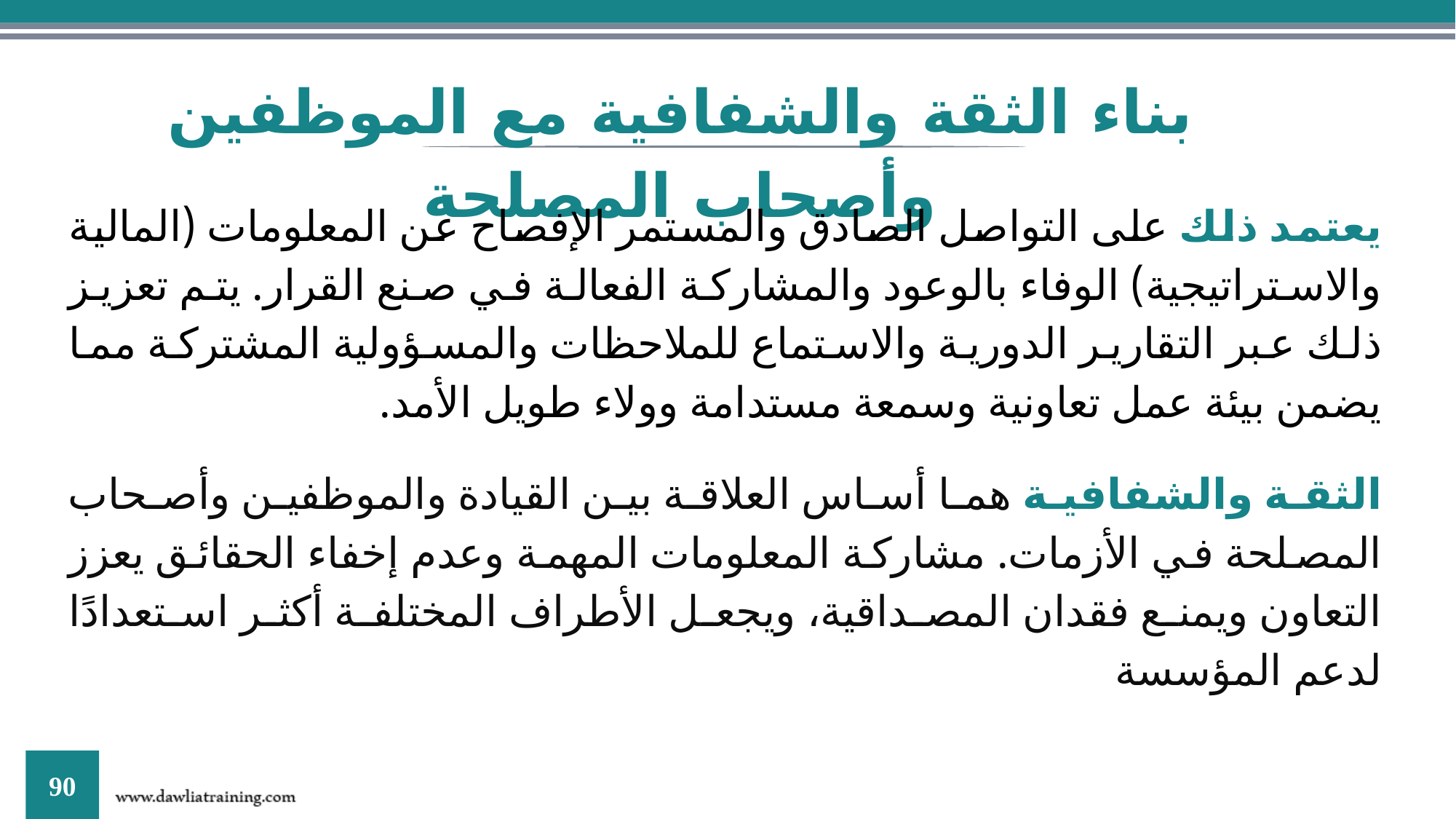

بناء الثقة والشفافية مع الموظفين وأصحاب المصلحة
يعتمد ذلك على التواصل الصادق والمستمر الإفصاح عن المعلومات (المالية والاستراتيجية) الوفاء بالوعود والمشاركة الفعالة في صنع القرار. يتم تعزيز ذلك عبر التقارير الدورية والاستماع للملاحظات والمسؤولية المشتركة مما يضمن بيئة عمل تعاونية وسمعة مستدامة وولاء طويل الأمد.
الثقة والشفافية هما أساس العلاقة بين القيادة والموظفين وأصحاب المصلحة في الأزمات. مشاركة المعلومات المهمة وعدم إخفاء الحقائق يعزز التعاون ويمنع فقدان المصداقية، ويجعل الأطراف المختلفة أكثر استعدادًا لدعم المؤسسة